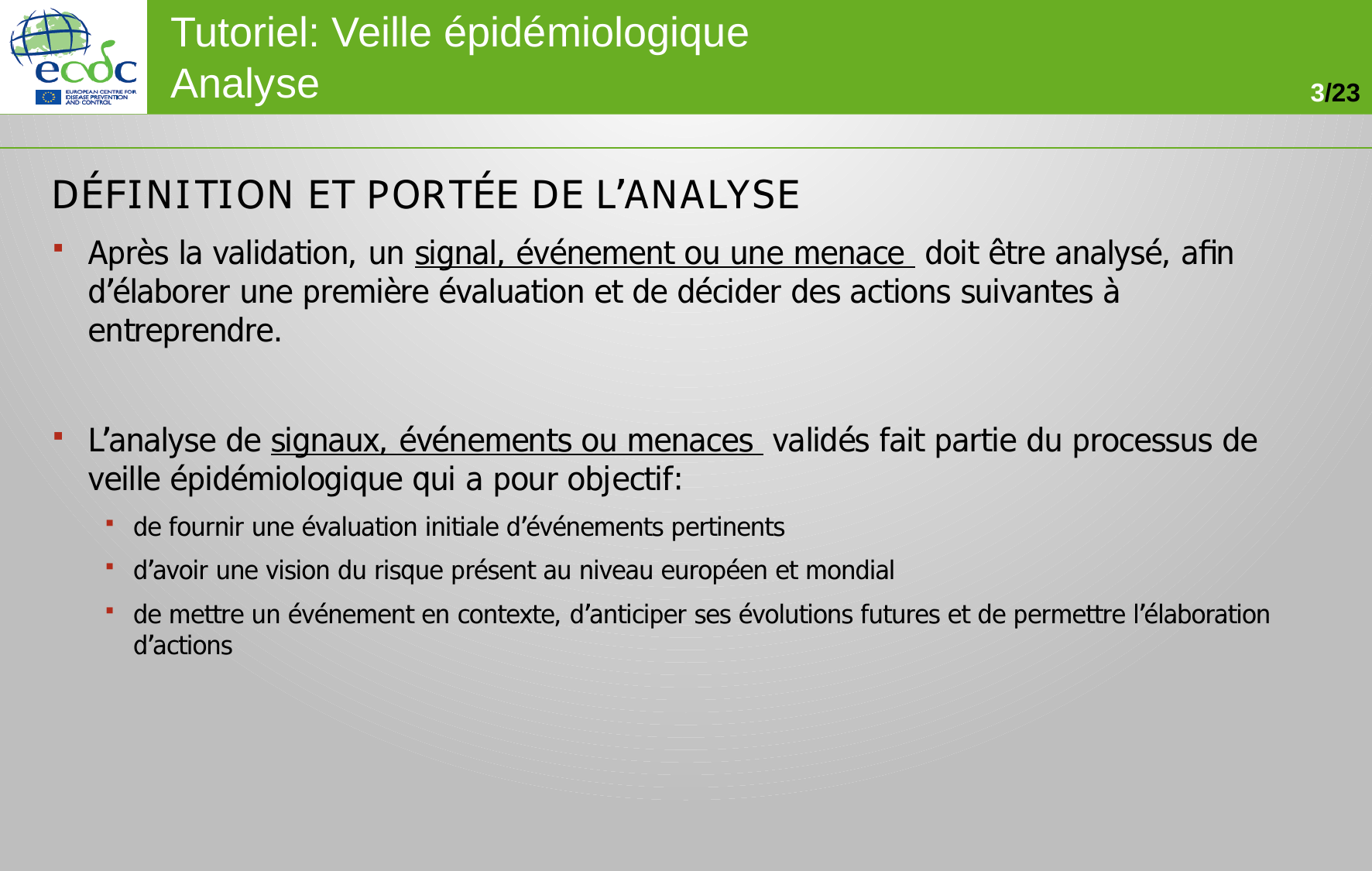

DÉFINITION ET PORTÉE DE L’ANALYSE
Après la validation, un signal, événement ou une menace  doit être analysé, afin d’élaborer une première évaluation et de décider des actions suivantes à entreprendre.

L’analyse de signaux, événements ou menaces  validés fait partie du processus de veille épidémiologique qui a pour objectif:
de fournir une évaluation initiale d’événements pertinents
d’avoir une vision du risque présent au niveau européen et mondial
de mettre un événement en contexte, d’anticiper ses évolutions futures et de permettre l’élaboration d’actions